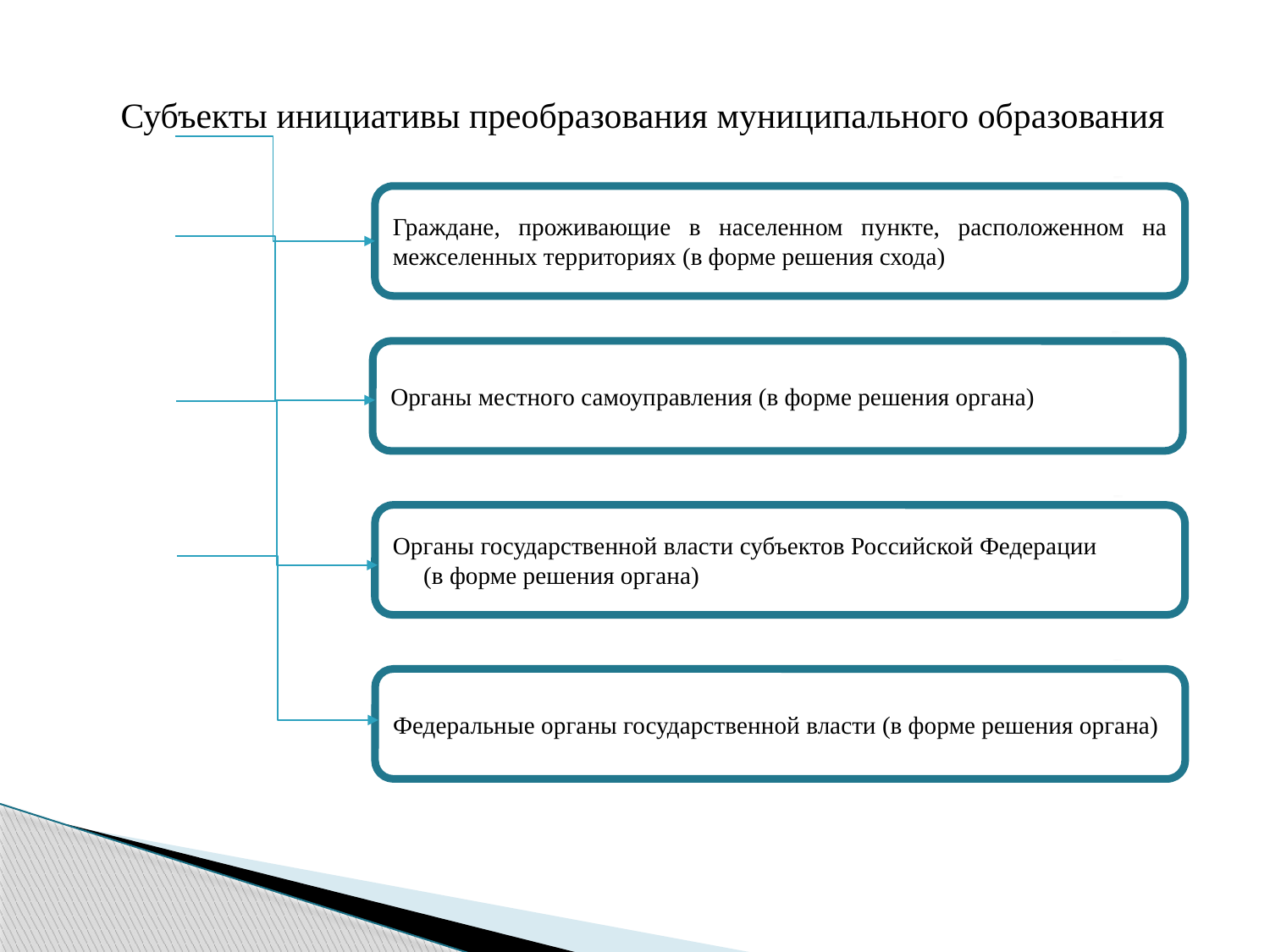

Субъекты инициативы преобразования муниципального образования
Граждане, проживающие в населенном пункте, расположенном на межселенных территориях (в форме решения схода)
Органы местного самоуправления (в форме решения органа)
Органы государственной власти субъектов Российской Федерации                 (в форме решения органа)
Федеральные органы государственной власти (в форме решения органа)